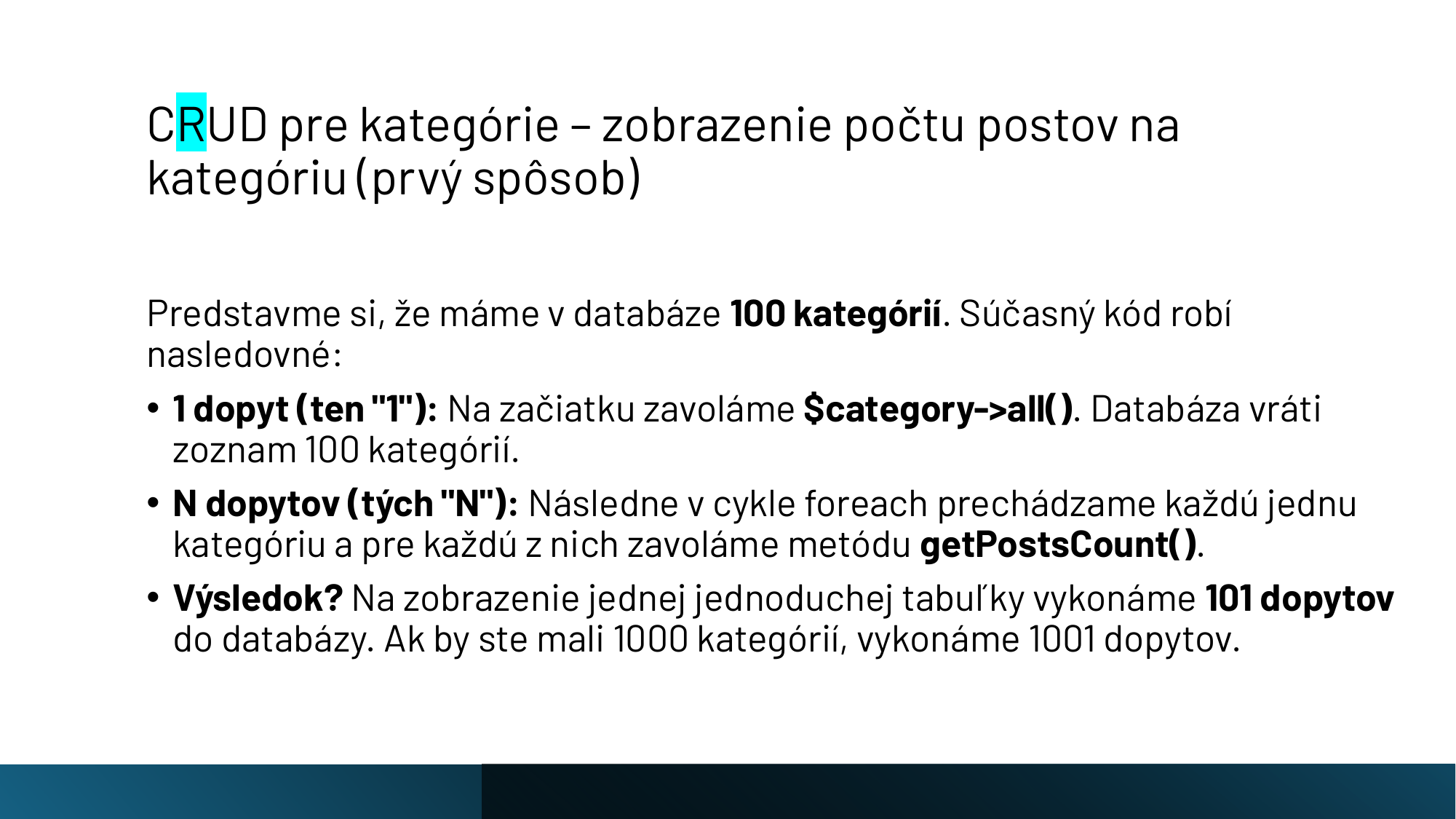

# CRUD pre kategórie – zobrazenie počtu postov na kategóriu (prvý spôsob)
Predstavme si, že máme v databáze 100 kategórií. Súčasný kód robí nasledovné:
1 dopyt (ten "1"): Na začiatku zavoláme $category->all(). Databáza vráti zoznam 100 kategórií.
N dopytov (tých "N"): Následne v cykle foreach prechádzame každú jednu kategóriu a pre každú z nich zavoláme metódu getPostsCount().
Výsledok? Na zobrazenie jednej jednoduchej tabuľky vykonáme 101 dopytov do databázy. Ak by ste mali 1000 kategórií, vykonáme 1001 dopytov.